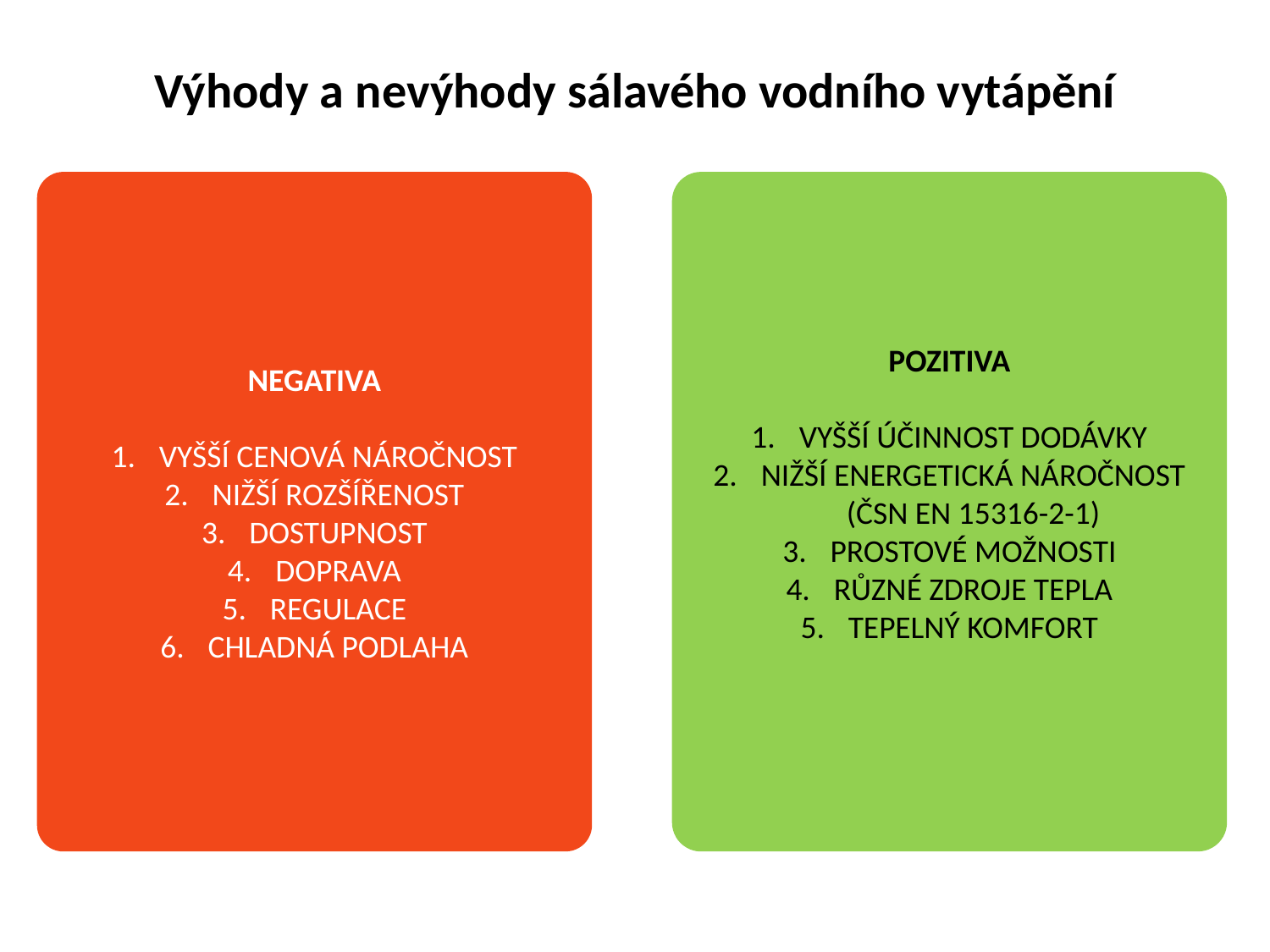

Výhody a nevýhody sálavého vodního vytápění
NEGATIVA

VYŠŠÍ CENOVÁ NÁROČNOST
NIŽŠÍ ROZŠÍŘENOST
DOSTUPNOST
DOPRAVA
REGULACE
CHLADNÁ PODLAHA
POZITIVA

VYŠŠÍ ÚČINNOST DODÁVKY
NIŽŠÍ ENERGETICKÁ NÁROČNOST (ČSN EN 15316-2-1)
PROSTOVÉ MOŽNOSTI
RŮZNÉ ZDROJE TEPLA
TEPELNÝ KOMFORT